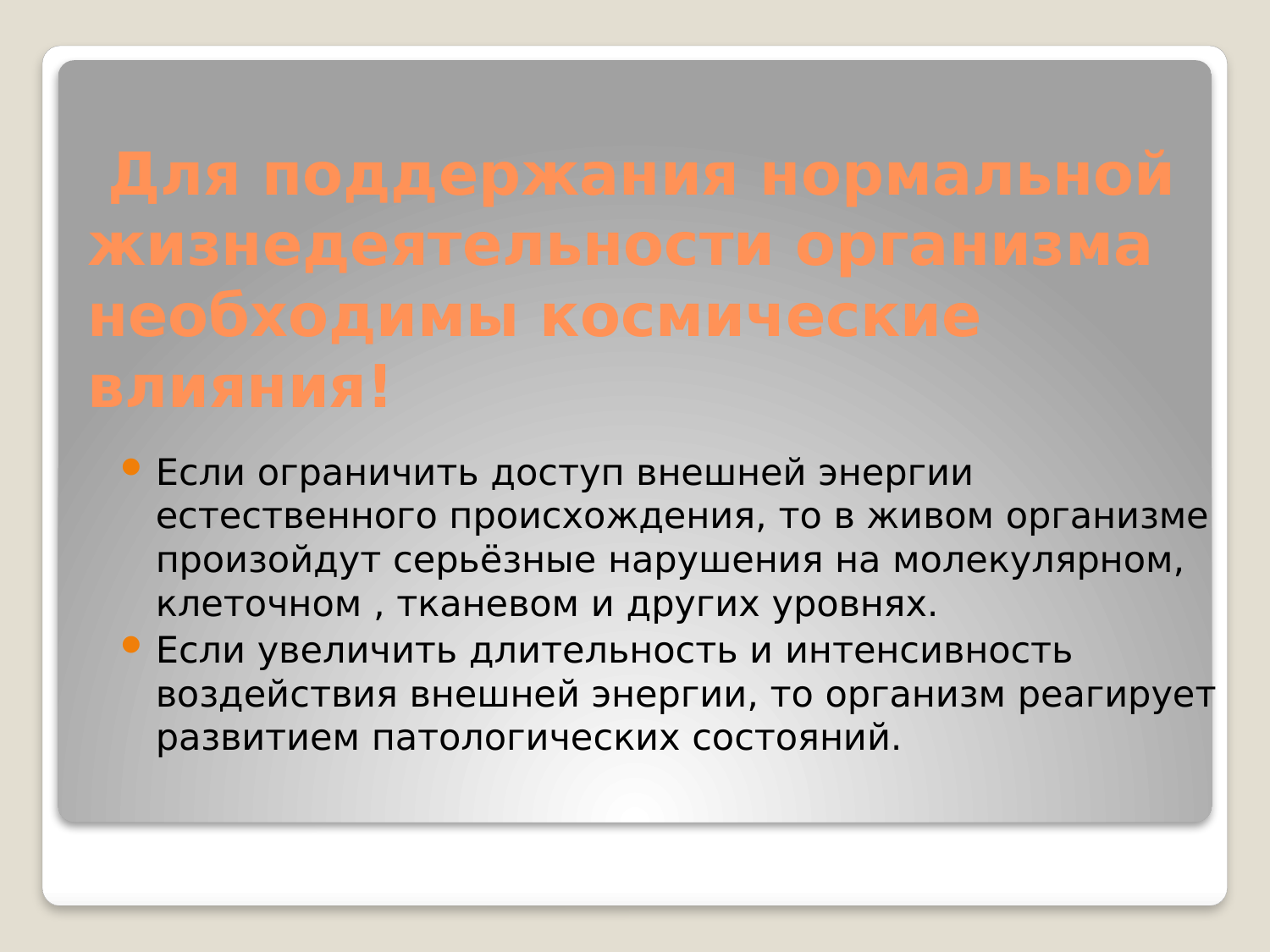

# Для поддержания нормальной жизнедеятельности организма необходимы космические влияния!
Если ограничить доступ внешней энергии естественного происхождения, то в живом организме произойдут серьёзные нарушения на молекулярном, клеточном , тканевом и других уровнях.
Если увеличить длительность и интенсивность воздействия внешней энергии, то организм реагирует развитием патологических состояний.